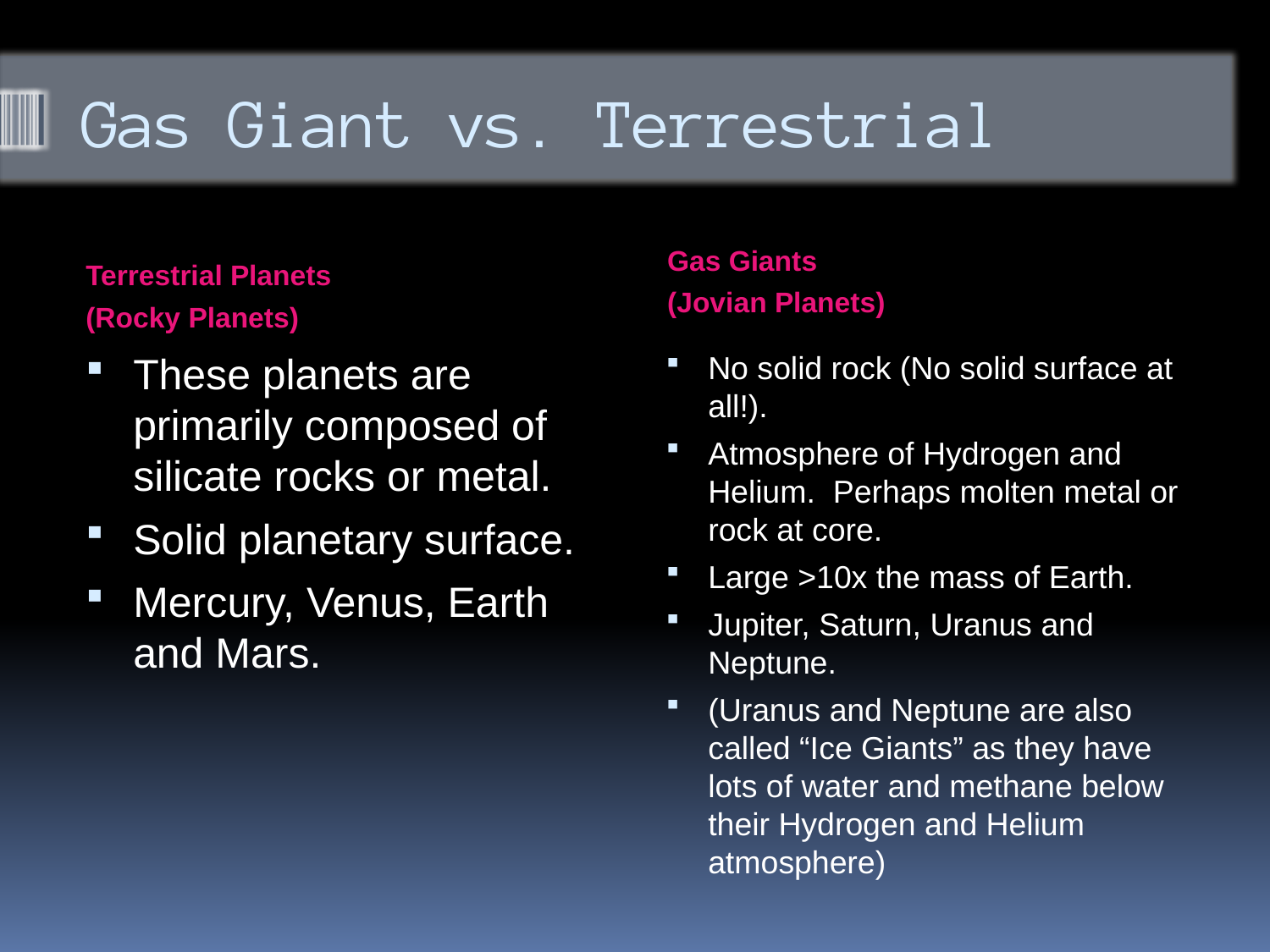

# Gas Giant vs. Terrestrial
Gas Giants
(Jovian Planets)
Terrestrial Planets
(Rocky Planets)
These planets are primarily composed of silicate rocks or metal.
Solid planetary surface.
Mercury, Venus, Earth and Mars.

No solid rock (No solid surface at all!).
Atmosphere of Hydrogen and Helium.  Perhaps molten metal or rock at core.
Large >10x the mass of Earth.
Jupiter, Saturn, Uranus and Neptune.
(Uranus and Neptune are also called “Ice Giants” as they have lots of water and methane below their Hydrogen and Helium atmosphere)